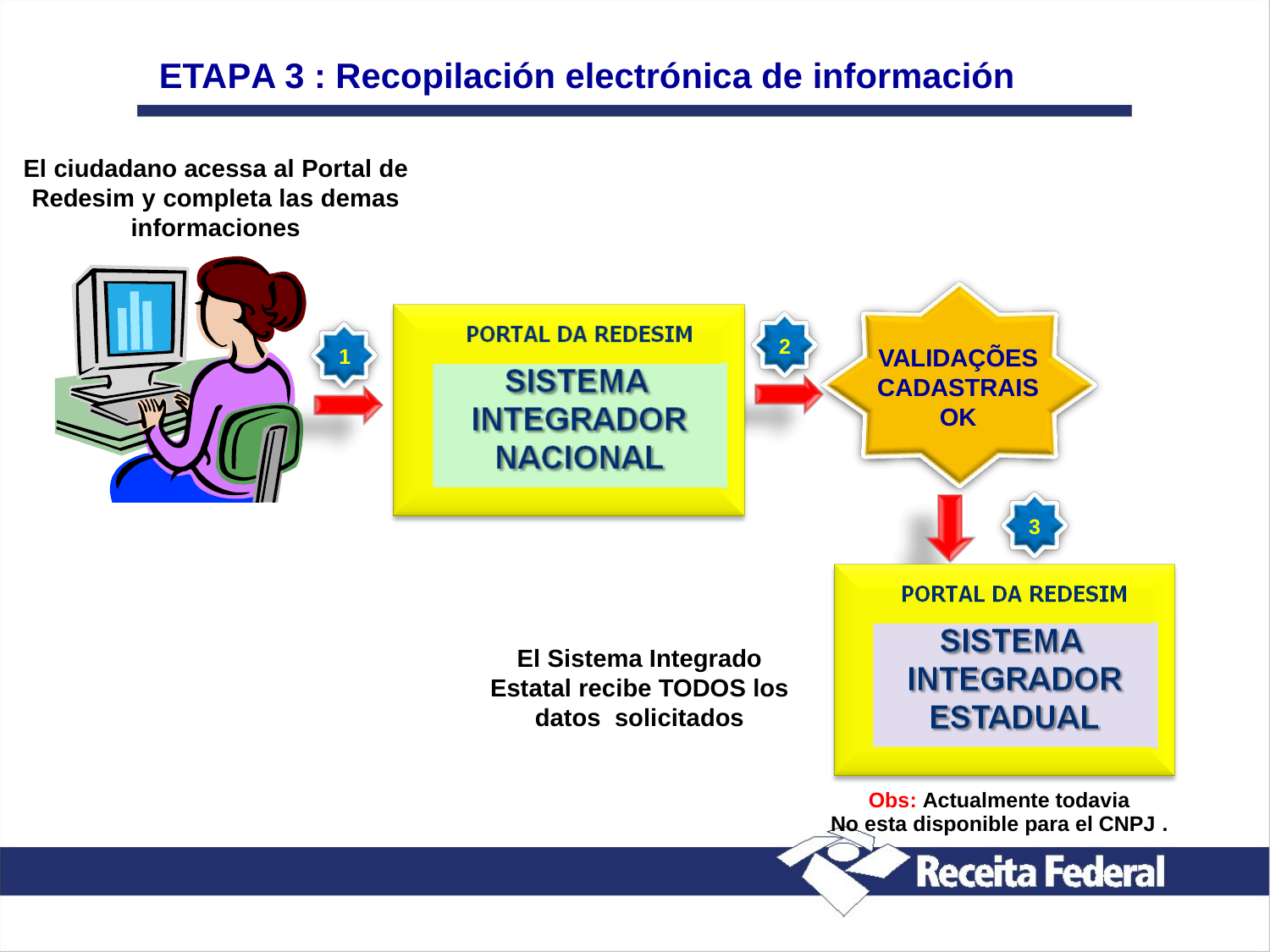

ETAPA 3 : Recopilación electrónica de información

El ciudadano acessa al Portal de
Redesim y completa las demas informaciones

2
VALIDAÇÕES
CADASTRAIS OK
1

3

El Sistema Integrado
Estatal recibe TODOS los datos  solicitados
Obs: Actualmente todavia
No esta disponible para el CNPJ .